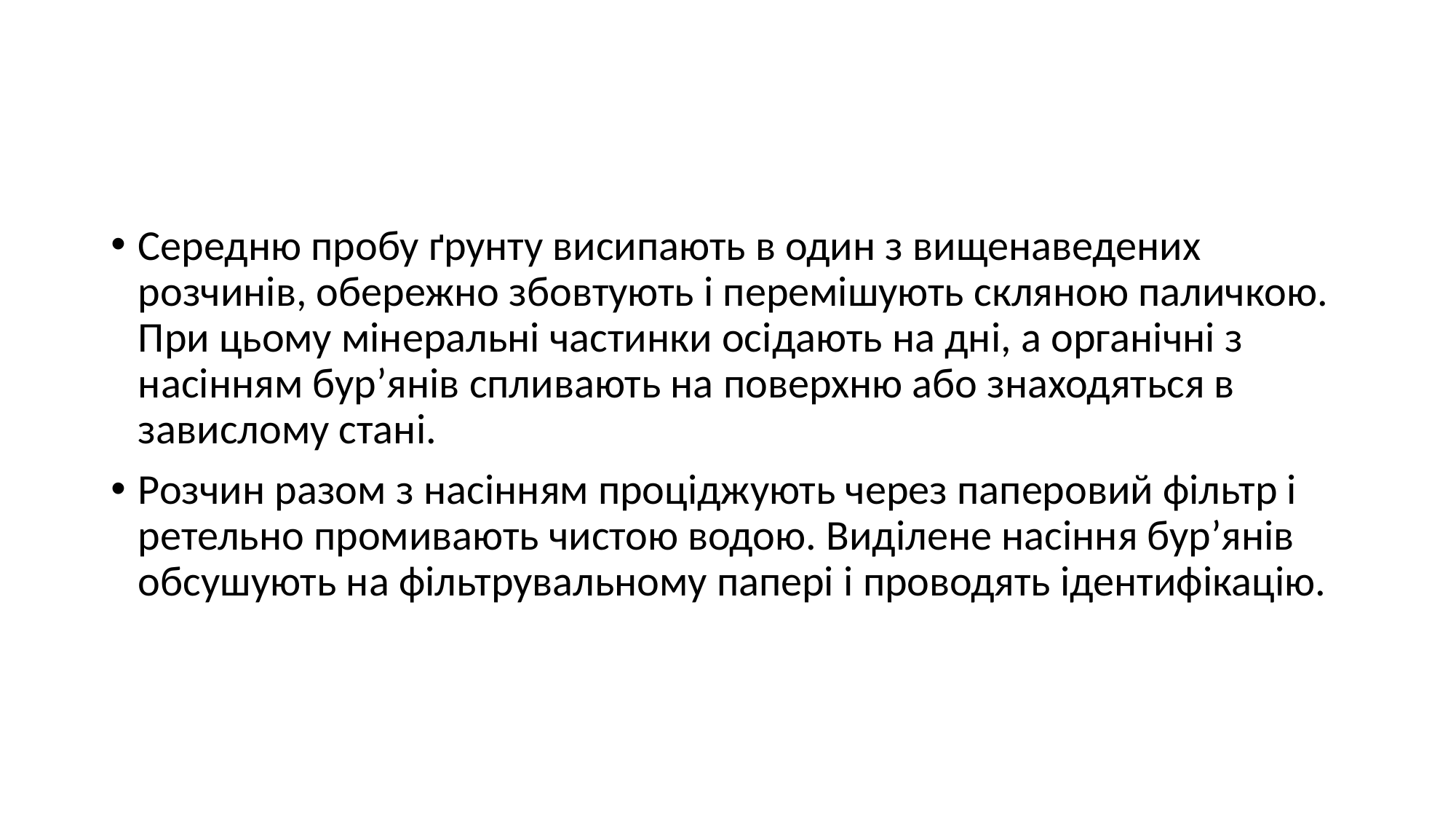

#
Середню пробу ґрунту висипають в один з вищенаведених розчинів, обережно збовтують і перемішують скляною паличкою. При цьому мінеральні частинки осідають на дні, а органічні з насінням бур’янів спливають на поверхню або знаходяться в завислому стані.
Розчин разом з насінням проціджують через паперовий фільтр і ретельно промивають чистою водою. Виділене насіння бур’янів обсушують на фільтрувальному папері і проводять ідентифікацію.